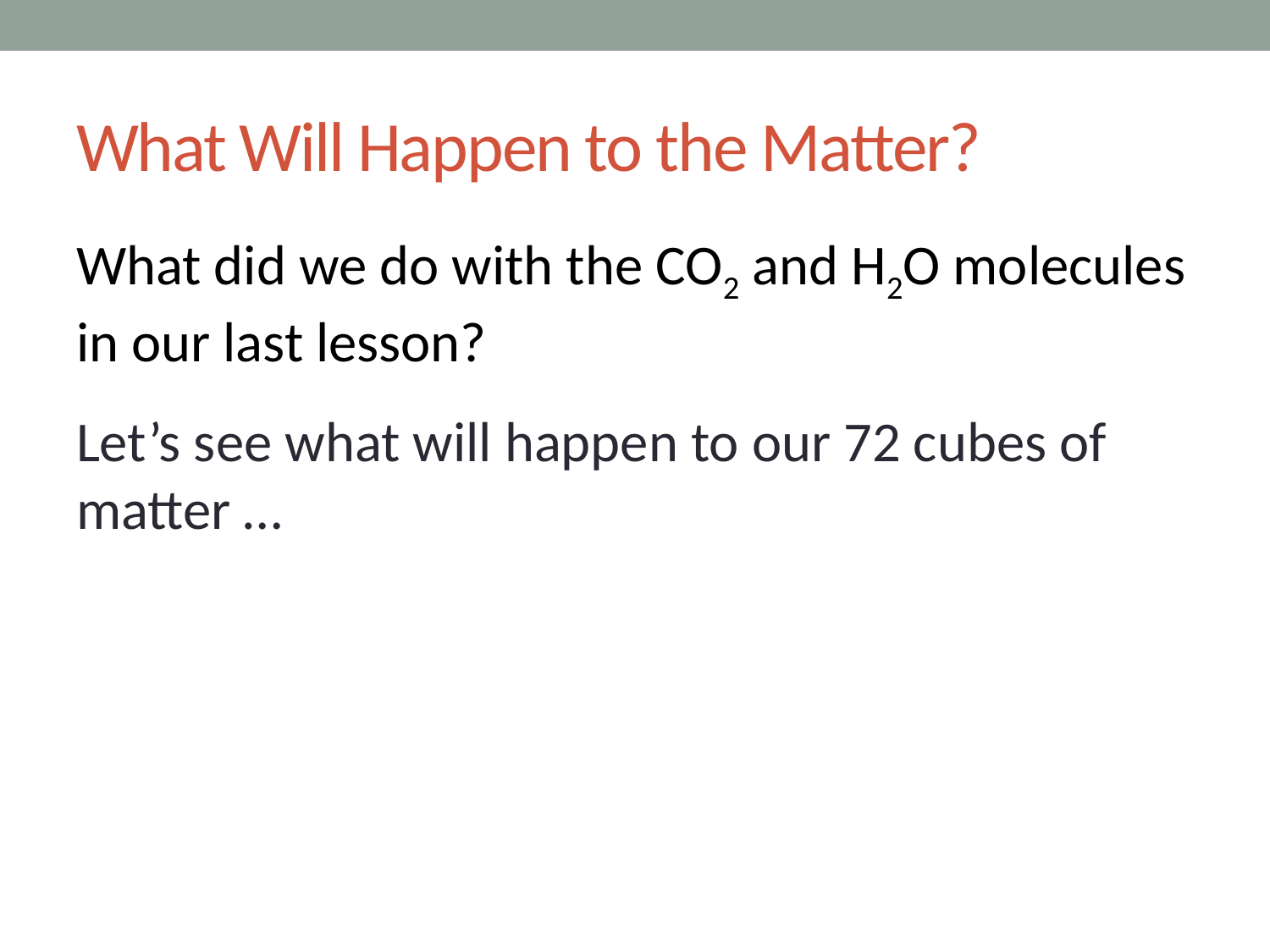

# What Will Happen to the Matter?
What did we do with the CO2 and H2O molecules in our last lesson?
Let’s see what will happen to our 72 cubes of matter …